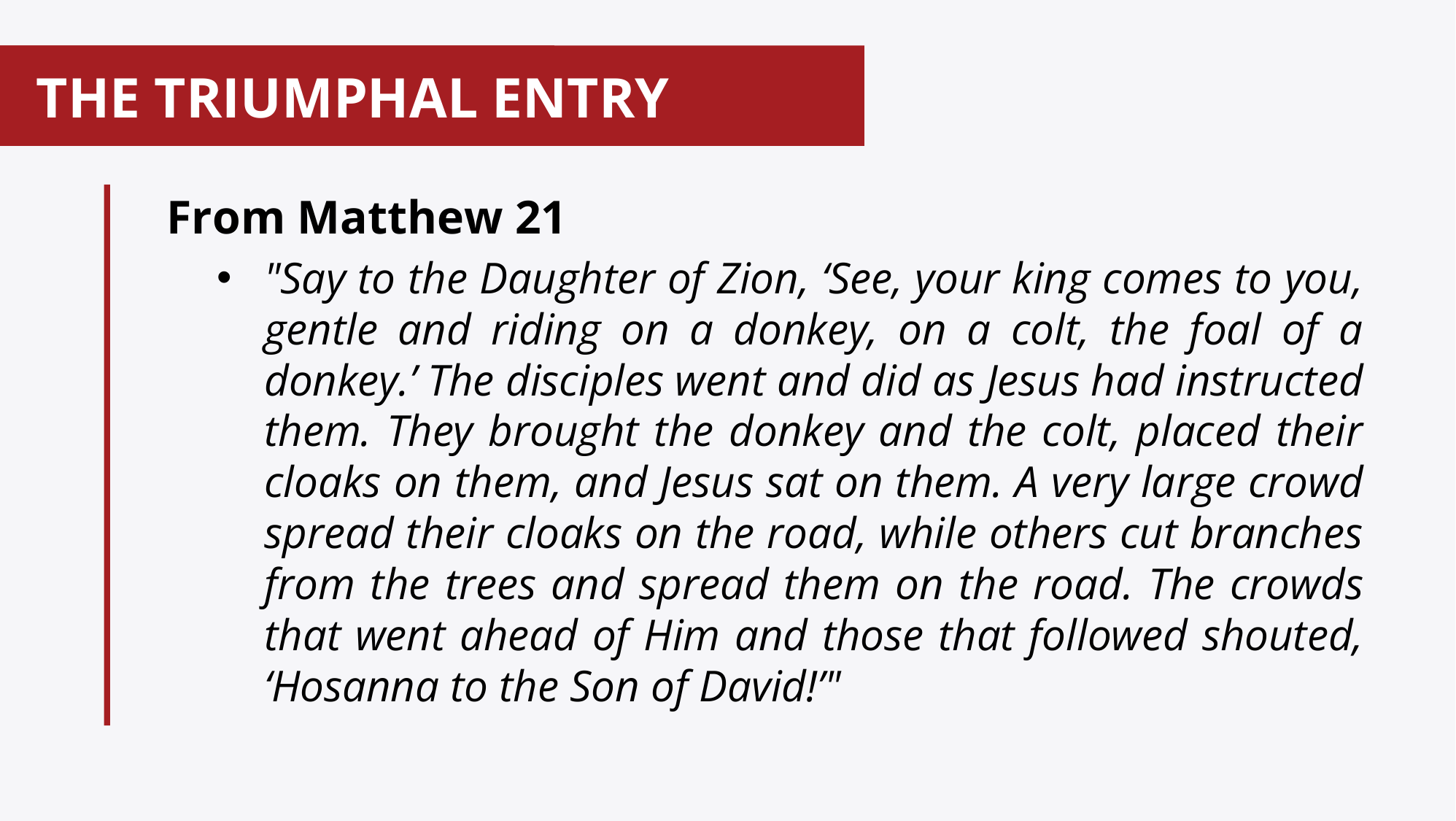

# THE TRIUMPHAL ENTRY
 From Matthew 21
"Say to the Daughter of Zion, ‘See, your king comes to you, gentle and riding on a donkey, on a colt, the foal of a donkey.’ The disciples went and did as Jesus had instructed them. They brought the donkey and the colt, placed their cloaks on them, and Jesus sat on them. A very large crowd spread their cloaks on the road, while others cut branches from the trees and spread them on the road. The crowds that went ahead of Him and those that followed shouted, ‘Hosanna to the Son of David!’"